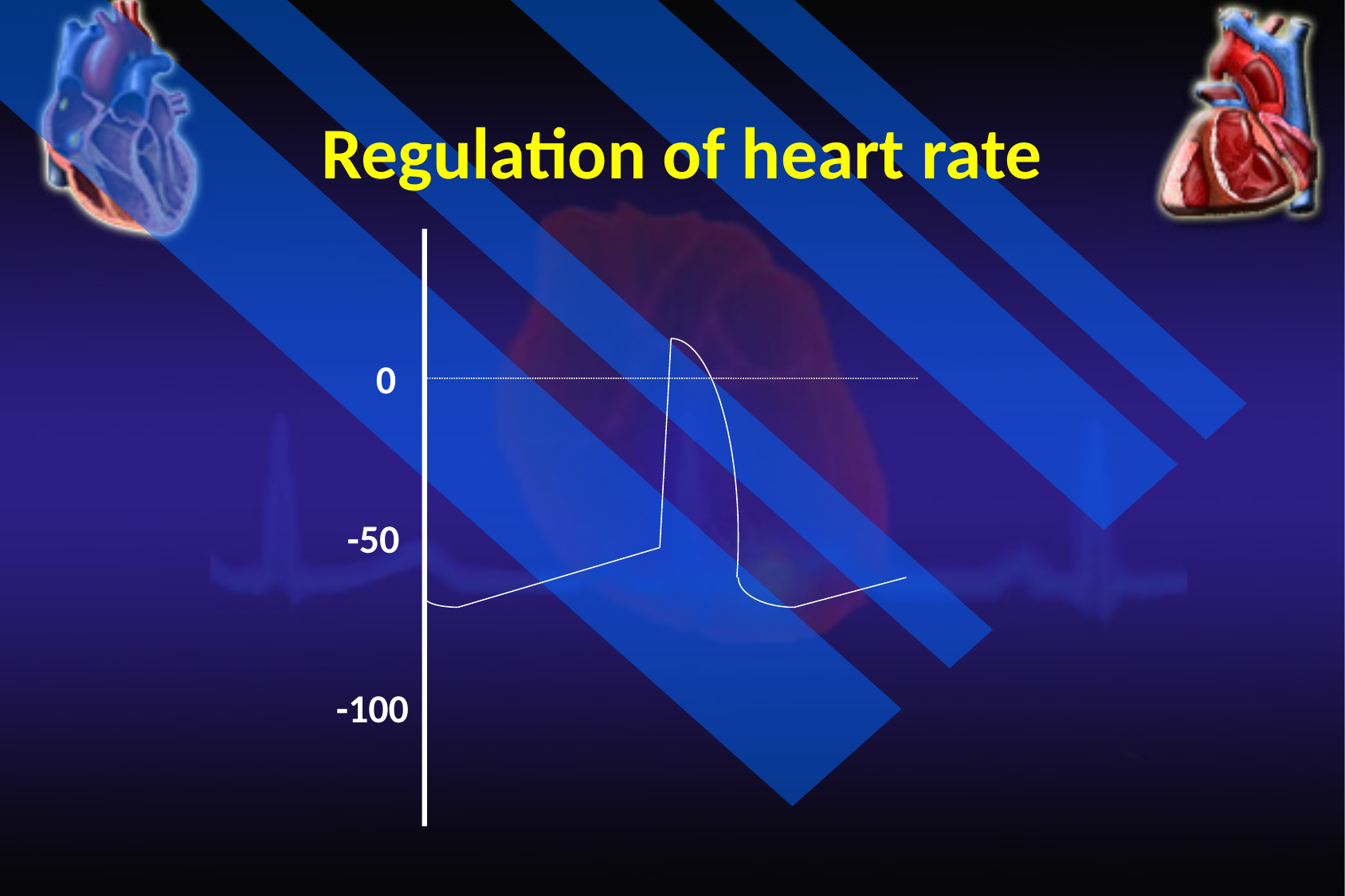

Regulation of heart rate

0

-50

-100